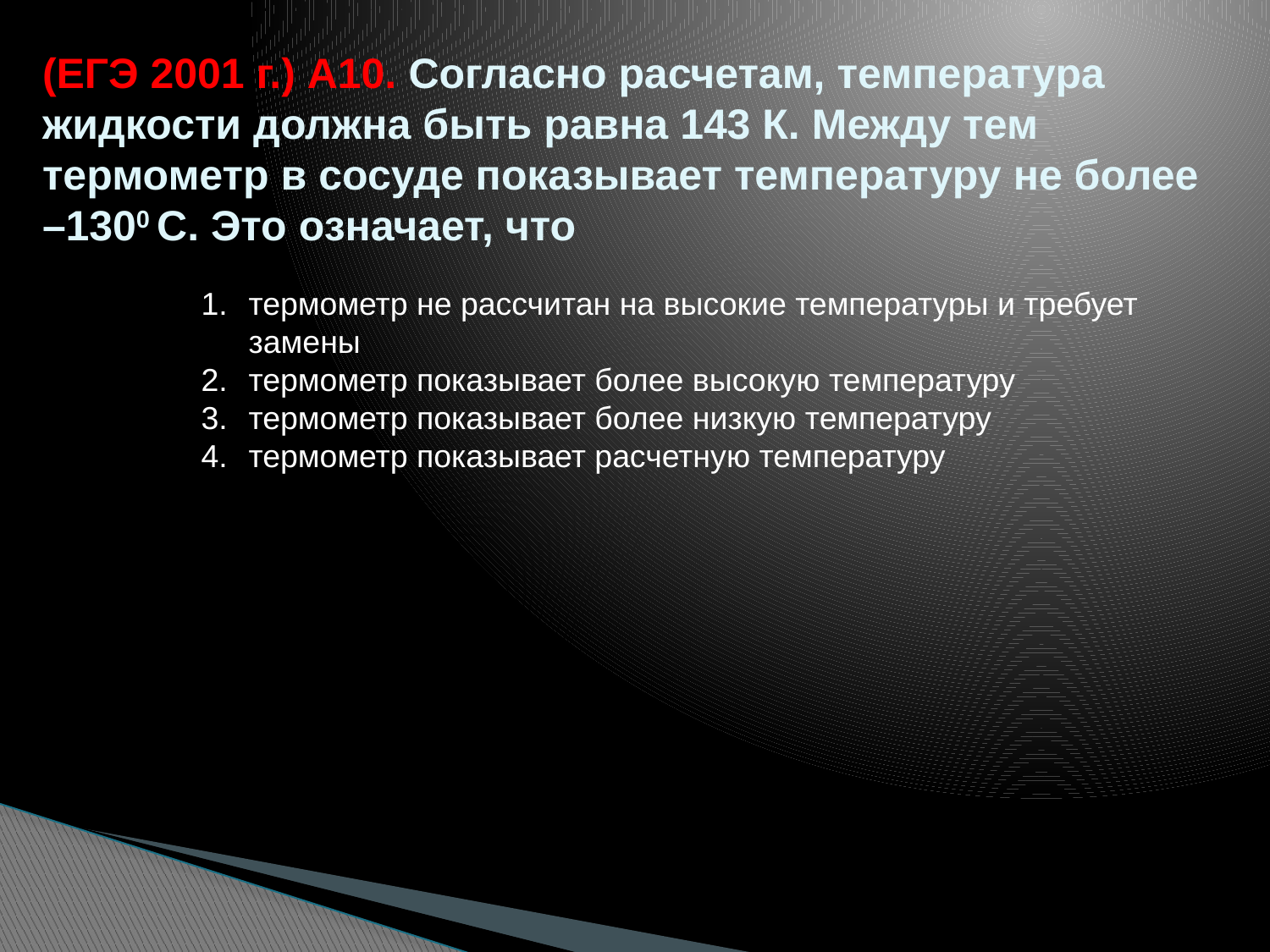

# (ЕГЭ 2001 г.) А10. Согласно расчетам, температура жидкости должна быть равна 143 К. Между тем термометр в сосуде показывает температуру не более –1300 С. Это означает, что
термометр не рассчитан на высокие температуры и требует замены
термометр показывает более высокую температуру
термометр показывает более низкую температуру
термометр показывает расчетную температуру